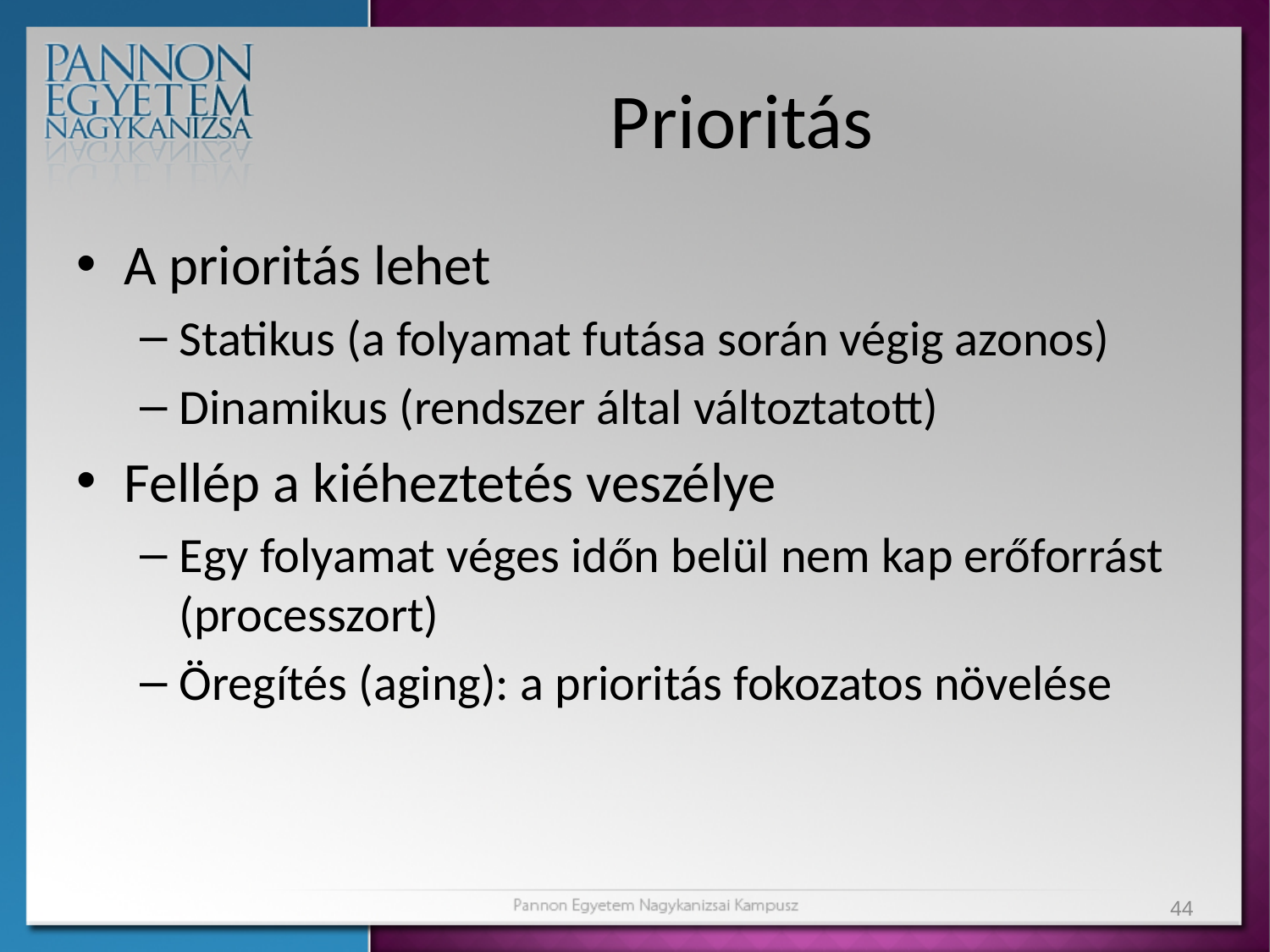

# Prioritás
A prioritás lehet
Statikus (a folyamat futása során végig azonos)
Dinamikus (rendszer által változtatott)
Fellép a kiéheztetés veszélye
Egy folyamat véges időn belül nem kap erőforrást (processzort)
Öregítés (aging): a prioritás fokozatos növelése
44